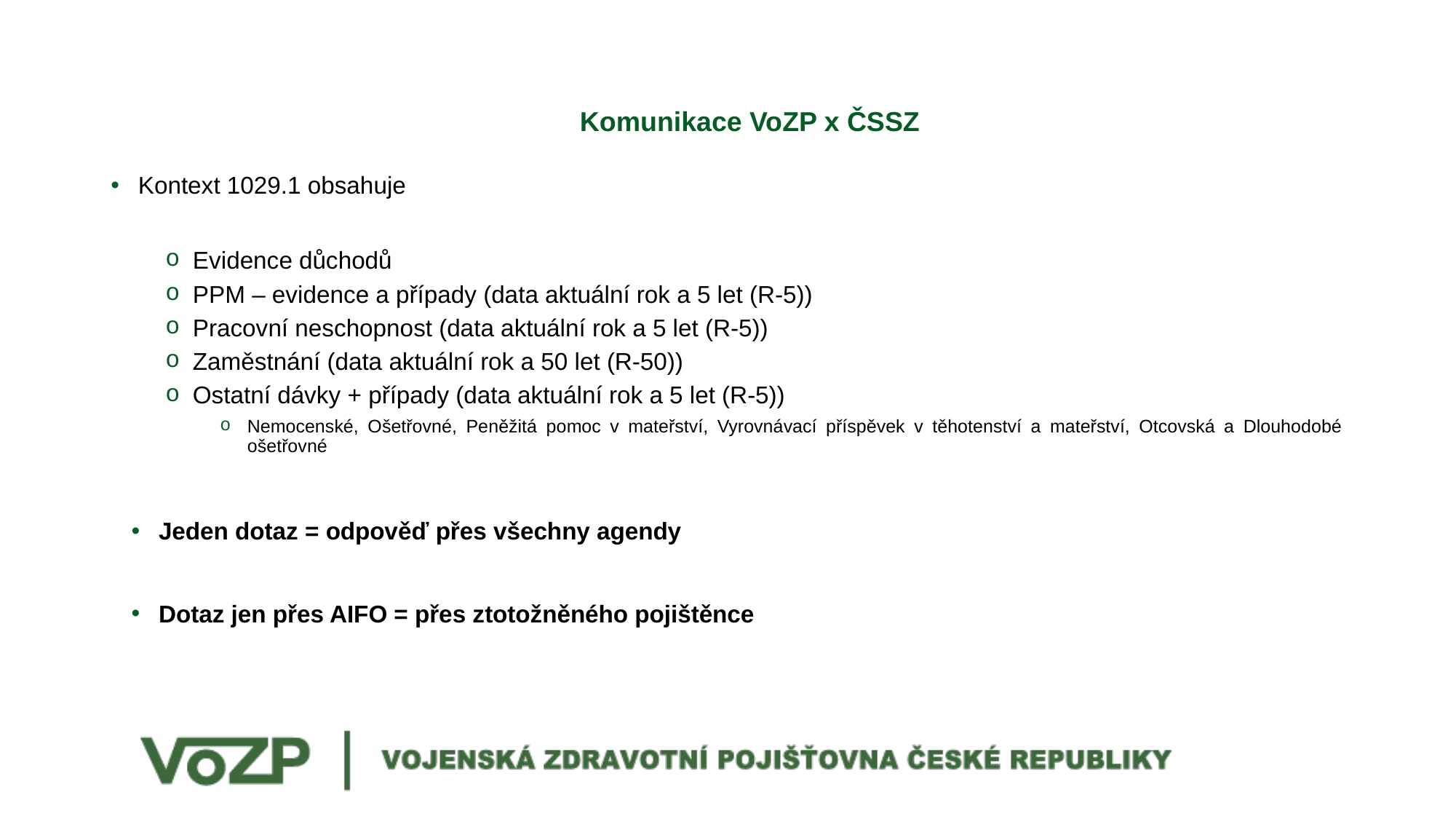

# Komunikace VoZP x ČSSZ
Kontext 1029.1 obsahuje

Evidence důchodů
PPM – evidence a případy (data aktuální rok a 5 let (R-5))
Pracovní neschopnost (data aktuální rok a 5 let (R-5))
Zaměstnání (data aktuální rok a 50 let (R-50))
Ostatní dávky + případy (data aktuální rok a 5 let (R-5))
Nemocenské, Ošetřovné, Peněžitá pomoc v mateřství, Vyrovnávací příspěvek v těhotenství a mateřství, Otcovská a Dlouhodobé ošetřovné

Jeden dotaz = odpověď přes všechny agendy

Dotaz jen přes AIFO = přes ztotožněného pojištěnce